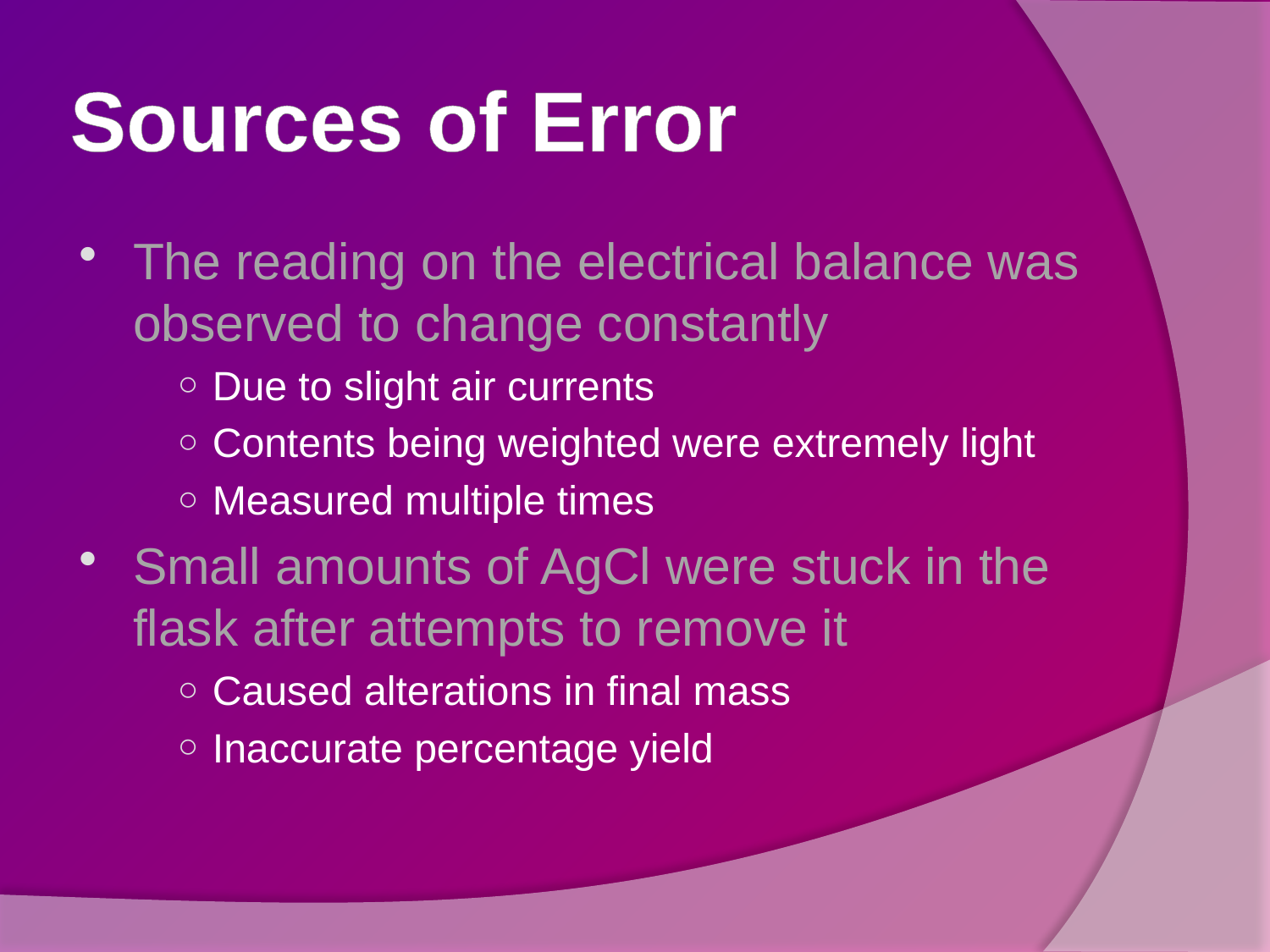

# Sources of Error
The reading on the electrical balance was observed to change constantly
Due to slight air currents
Contents being weighted were extremely light
Measured multiple times
Small amounts of AgCl were stuck in the flask after attempts to remove it
Caused alterations in final mass
Inaccurate percentage yield